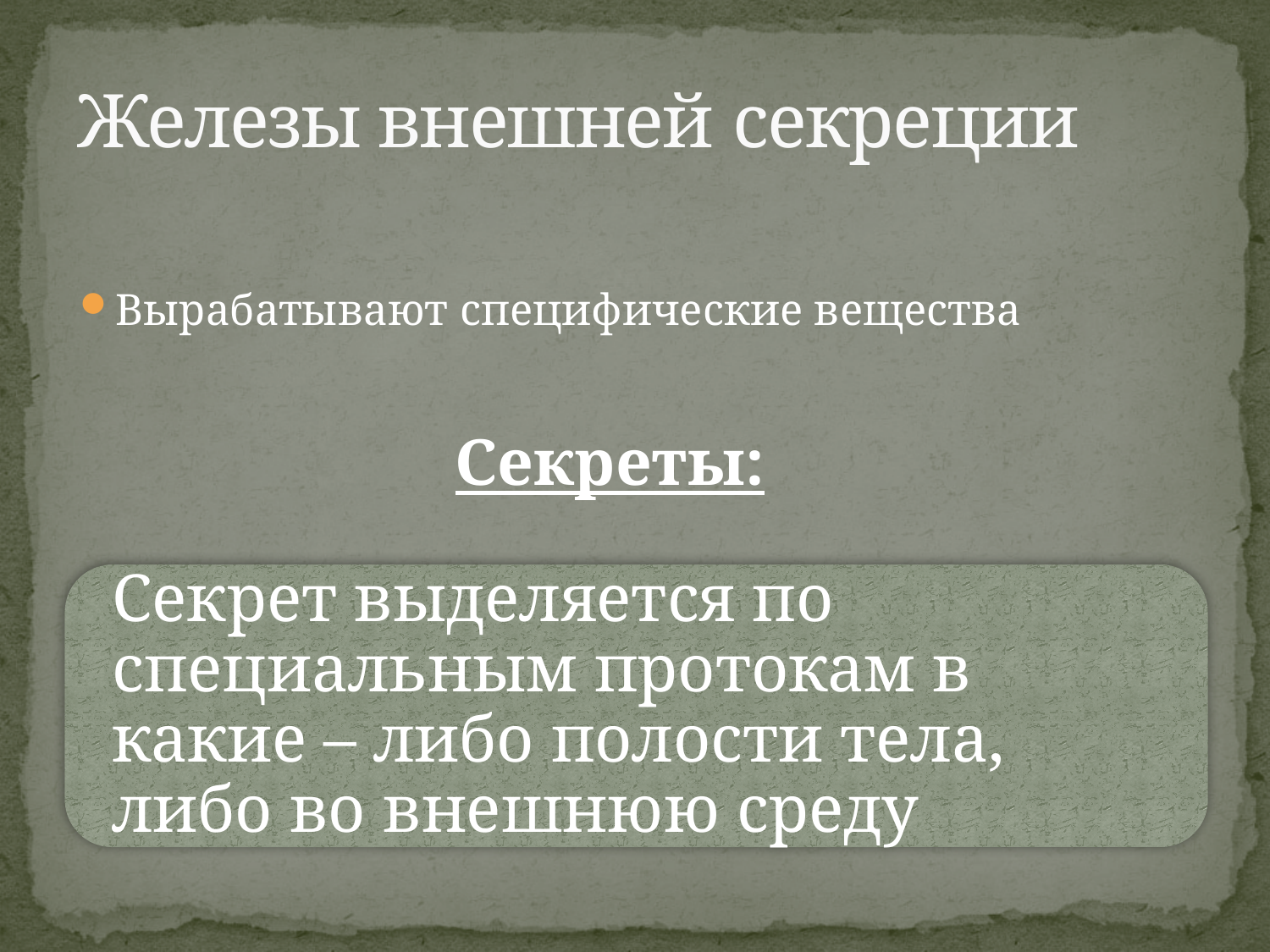

# Железы внешней секреции
Вырабатывают специфические вещества
Секреты:
Секрет выделяется по специальным протокам в какие – либо полости тела, либо во внешнюю среду